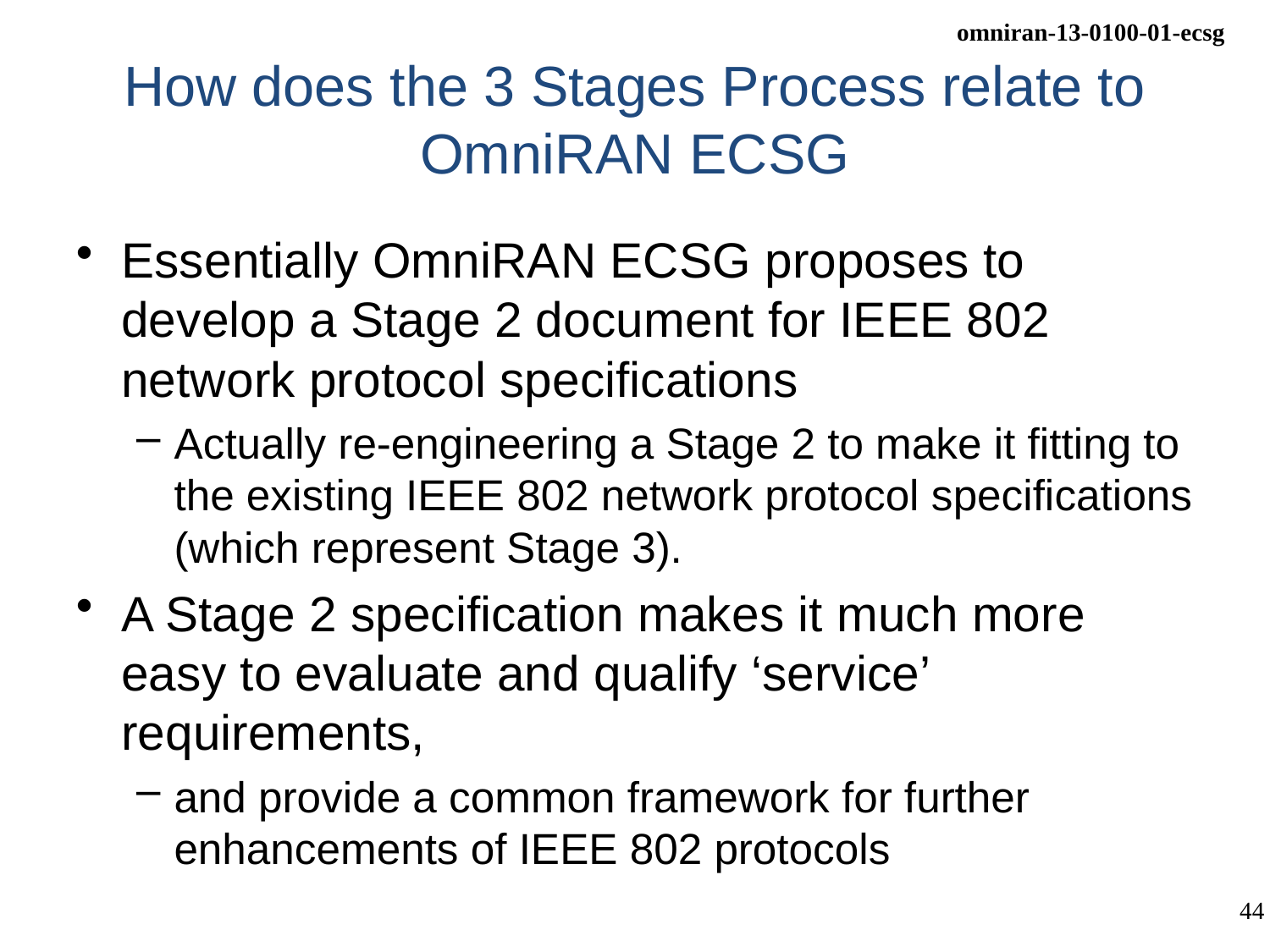

# How does the 3 Stages Process relate to OmniRAN ECSG
Essentially OmniRAN ECSG proposes to develop a Stage 2 document for IEEE 802 network protocol specifications
Actually re-engineering a Stage 2 to make it fitting to the existing IEEE 802 network protocol specifications (which represent Stage 3).
A Stage 2 specification makes it much more easy to evaluate and qualify ‘service’ requirements,
and provide a common framework for further enhancements of IEEE 802 protocols